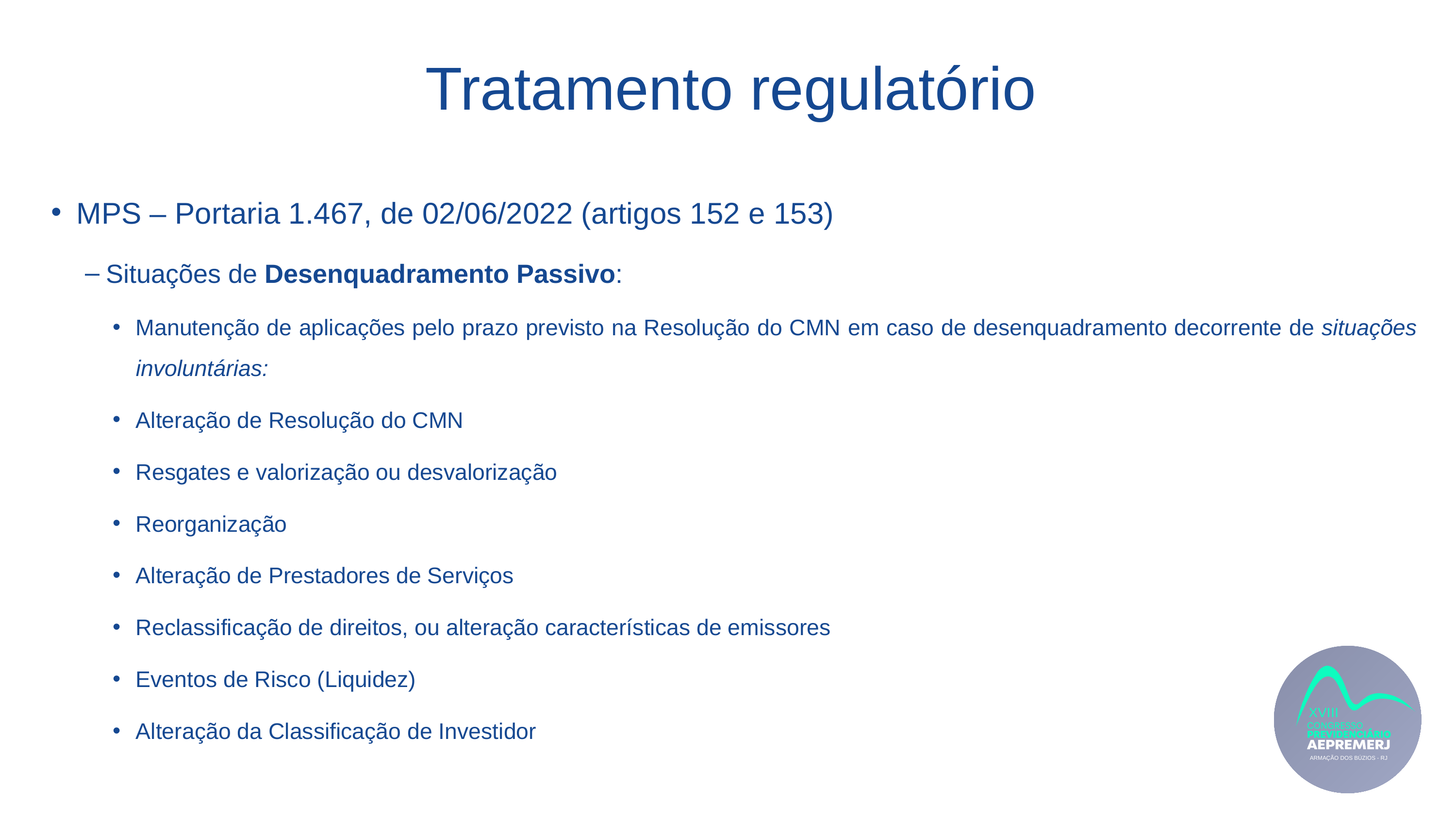

# Tratamento regulatório
MPS – Portaria 1.467, de 02/06/2022 (artigos 152 e 153)
Situações de Desenquadramento Passivo:
Manutenção de aplicações pelo prazo previsto na Resolução do CMN em caso de desenquadramento decorrente de situações involuntárias:
Alteração de Resolução do CMN
Resgates e valorização ou desvalorização
Reorganização
Alteração de Prestadores de Serviços
Reclassificação de direitos, ou alteração características de emissores
Eventos de Risco (Liquidez)
Alteração da Classificação de Investidor

XVIII

ARMAÇÃO DOS BÚZIOS - RJ